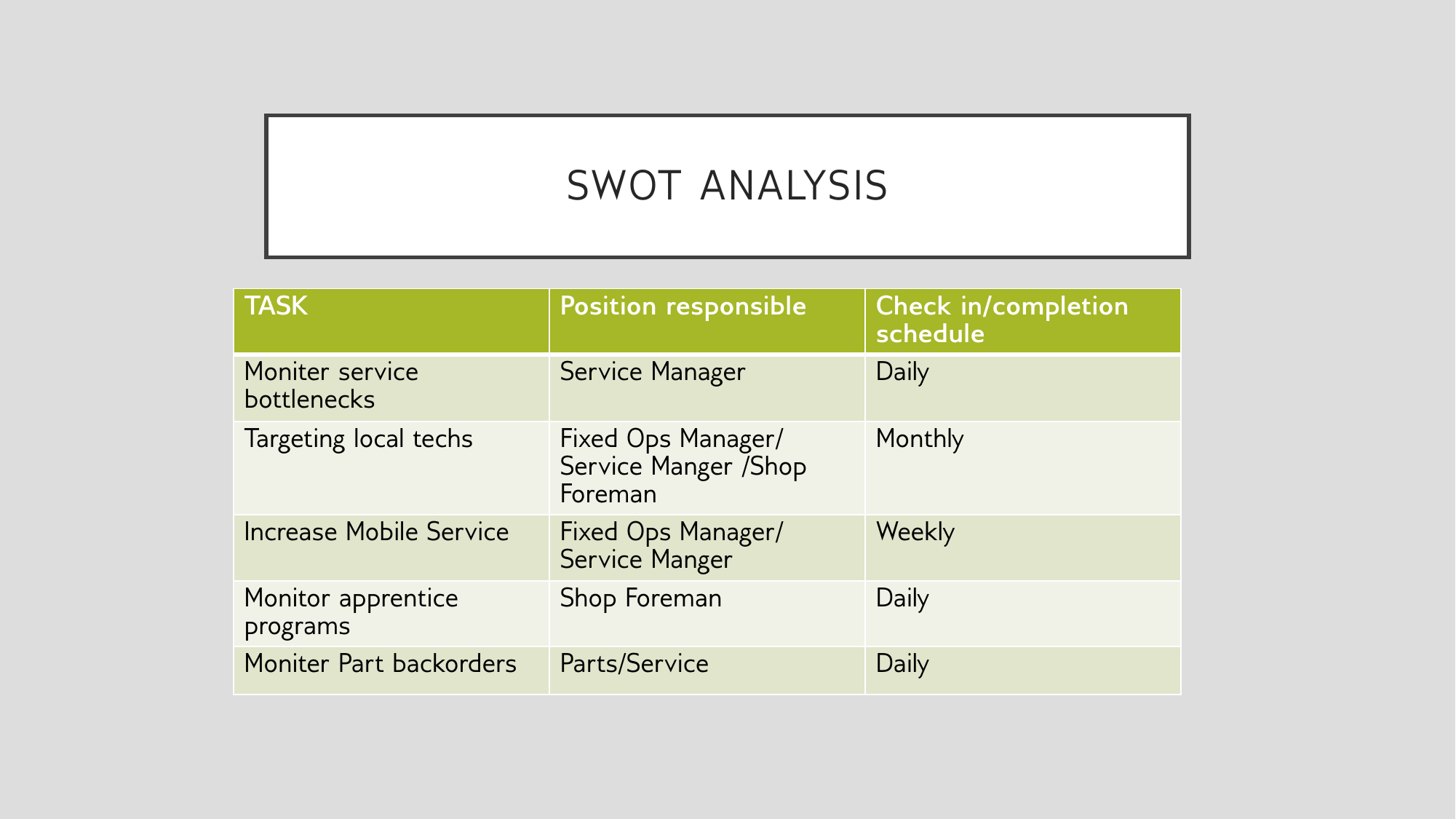

# SWOT Analysis
| TASK | Position responsible | Check in/completion schedule |
| --- | --- | --- |
| Moniter service bottlenecks | Service Manager | Daily |
| Targeting local techs | Fixed Ops Manager/ Service Manger /Shop Foreman | Monthly |
| Increase Mobile Service | Fixed Ops Manager/ Service Manger | Weekly |
| Monitor apprentice programs | Shop Foreman | Daily |
| Moniter Part backorders | Parts/Service | Daily |